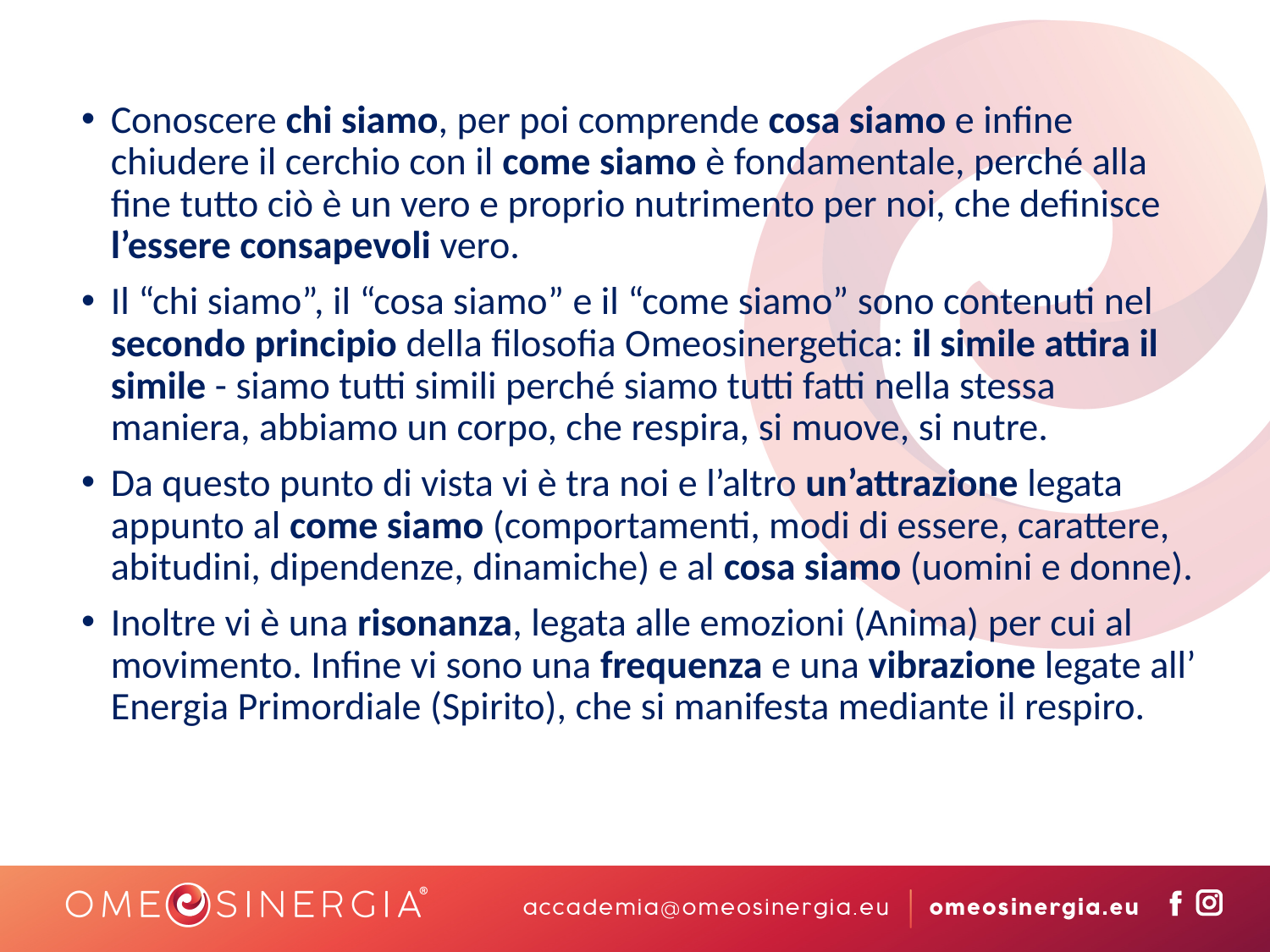

Conoscere chi siamo, per poi comprende cosa siamo e infine chiudere il cerchio con il come siamo è fondamentale, perché alla fine tutto ciò è un vero e proprio nutrimento per noi, che definisce l’essere consapevoli vero.
Il “chi siamo”, il “cosa siamo” e il “come siamo” sono contenuti nel secondo principio della filosofia Omeosinergetica: il simile attira il simile - siamo tutti simili perché siamo tutti fatti nella stessa maniera, abbiamo un corpo, che respira, si muove, si nutre.
Da questo punto di vista vi è tra noi e l’altro un’attrazione legata appunto al come siamo (comportamenti, modi di essere, carattere, abitudini, dipendenze, dinamiche) e al cosa siamo (uomini e donne).
Inoltre vi è una risonanza, legata alle emozioni (Anima) per cui al movimento. Infine vi sono una frequenza e una vibrazione legate all’ Energia Primordiale (Spirito), che si manifesta mediante il respiro.